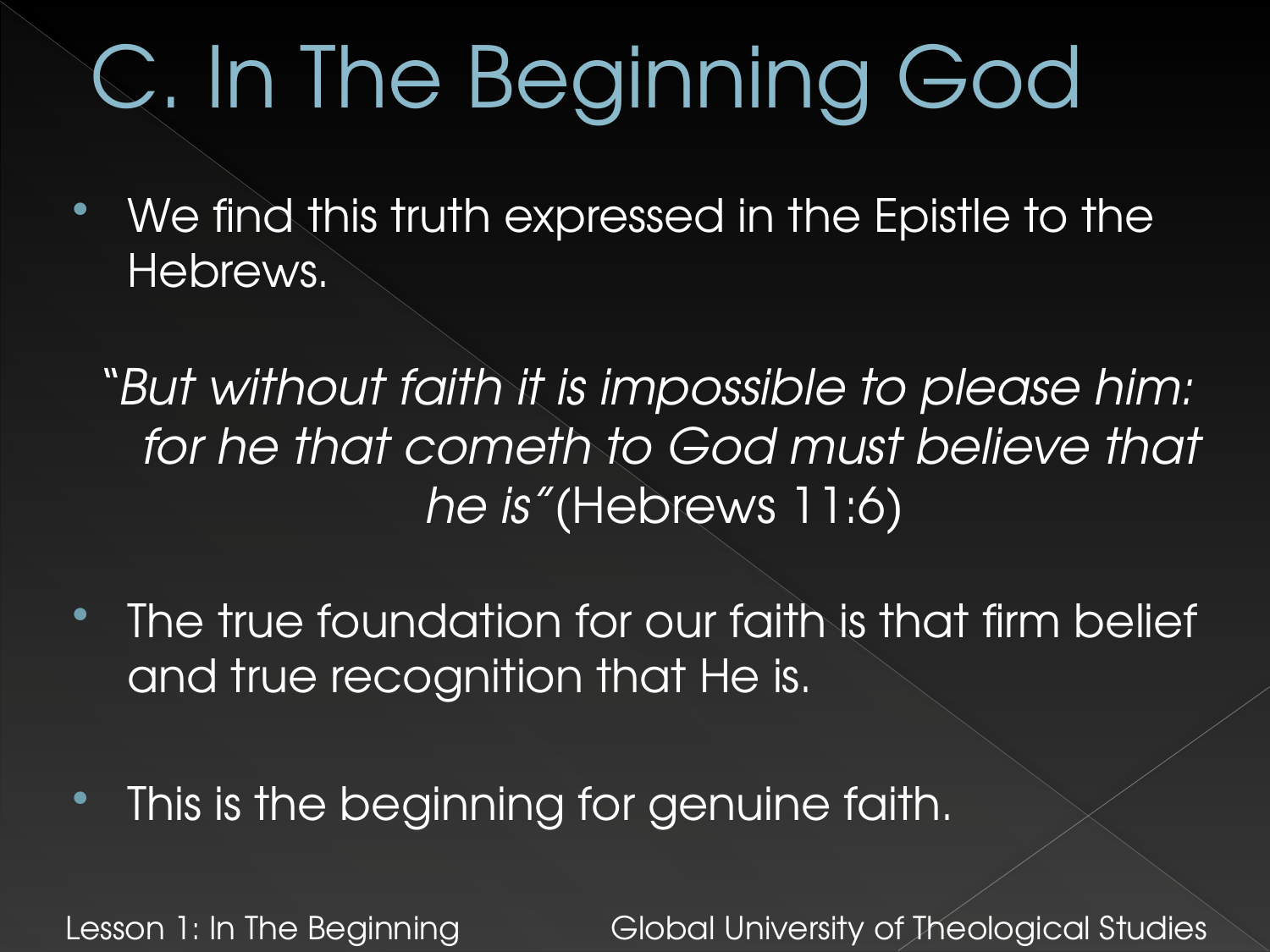

# C. In The Beginning God
We find this truth expressed in the Epistle to the Hebrews.

“But without faith it is impossible to please him: for he that cometh to God must believe that he is”(Hebrews 11:6)

The true foundation for our faith is that firm belief and true recognition that He is.

This is the beginning for genuine faith.
Lesson 1: In The Beginning                 Global University of Theological Studies